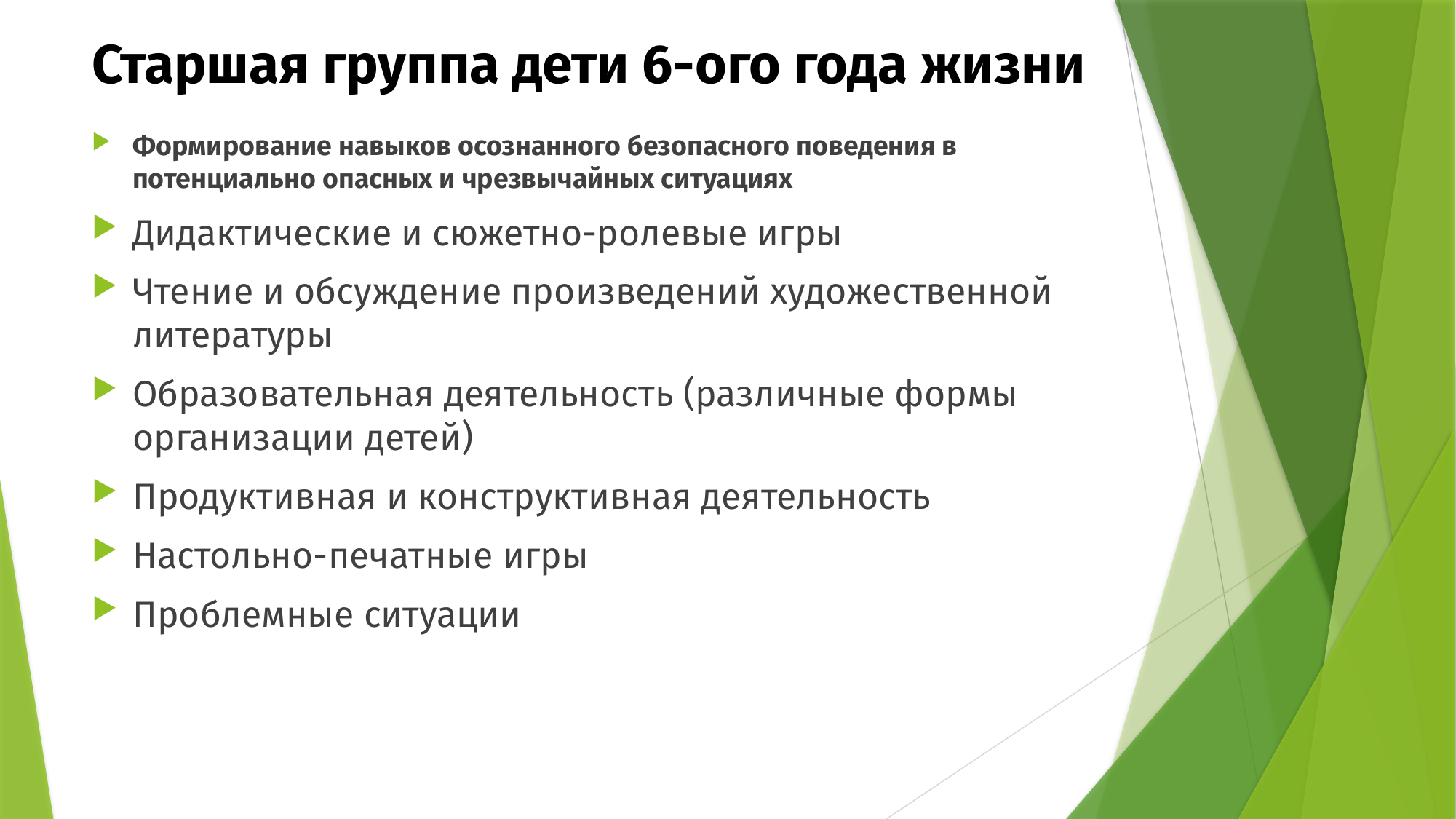

# Старшая группа дети 6-ого года жизни
Формирование навыков осознанного безопасного поведения в потенциально опасных и чрезвычайных ситуациях
Дидактические и сюжетно-ролевые игры
Чтение и обсуждение произведений художественной литературы
Образовательная деятельность (различные формы организации детей)
Продуктивная и конструктивная деятельность
Настольно-печатные игры
Проблемные ситуации